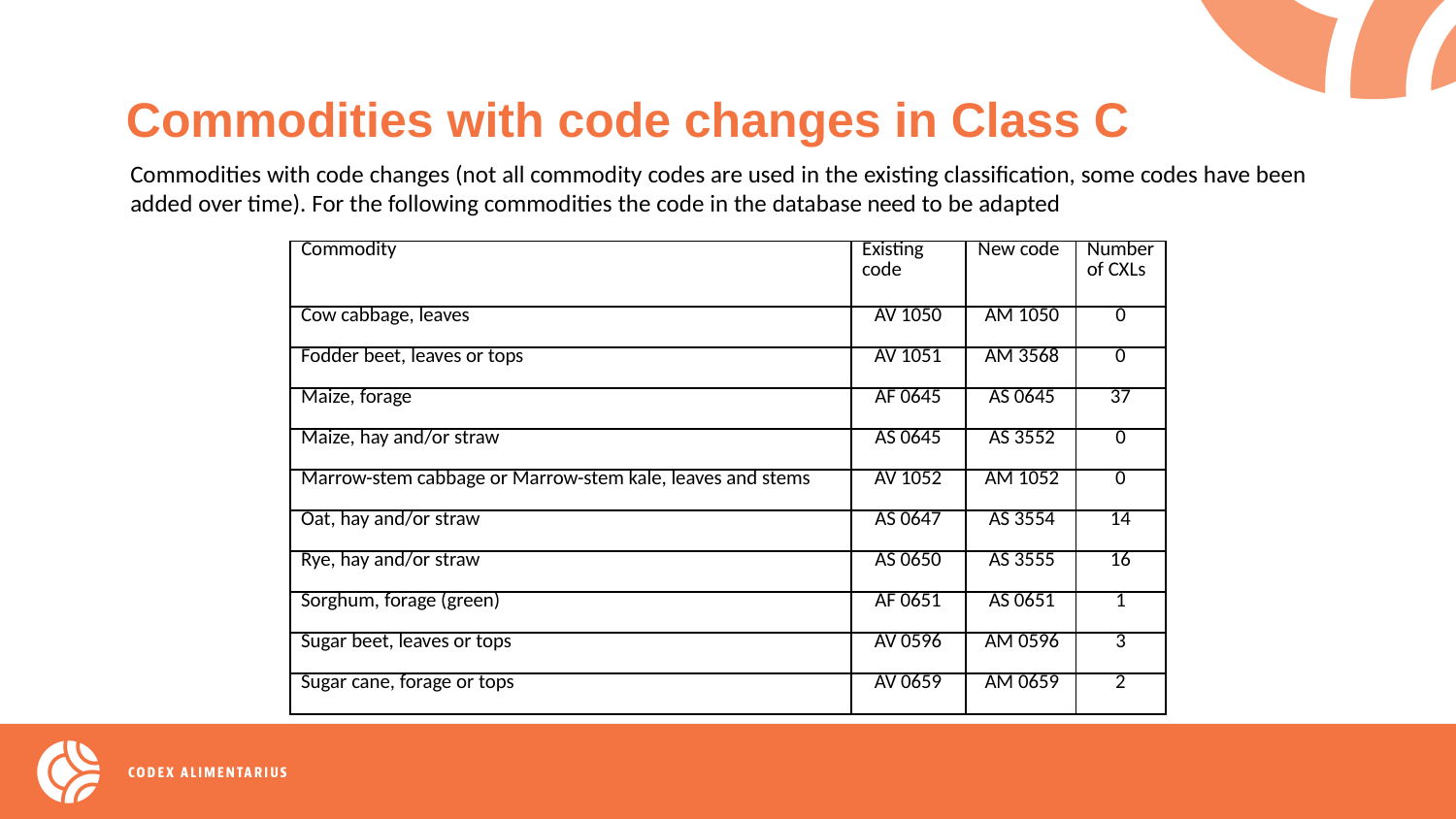

Commodities with code changes in Class C
Commodities with code changes (not all commodity codes are used in the existing classification, some codes have been added over time). For the following commodities the code in the database need to be adapted
| Commodity | Existing code | New code | Number of CXLs |
| --- | --- | --- | --- |
| Cow cabbage, leaves | AV 1050 | AM 1050 | 0 |
| Fodder beet, leaves or tops | AV 1051 | AM 3568 | 0 |
| Maize, forage | AF 0645 | AS 0645 | 37 |
| Maize, hay and/or straw | AS 0645 | AS 3552 | 0 |
| Marrow-stem cabbage or Marrow-stem kale, leaves and stems | AV 1052 | AM 1052 | 0 |
| Oat, hay and/or straw | AS 0647 | AS 3554 | 14 |
| Rye, hay and/or straw | AS 0650 | AS 3555 | 16 |
| Sorghum, forage (green) | AF 0651 | AS 0651 | 1 |
| Sugar beet, leaves or tops | AV 0596 | AM 0596 | 3 |
| Sugar cane, forage or tops | AV 0659 | AM 0659 | 2 |